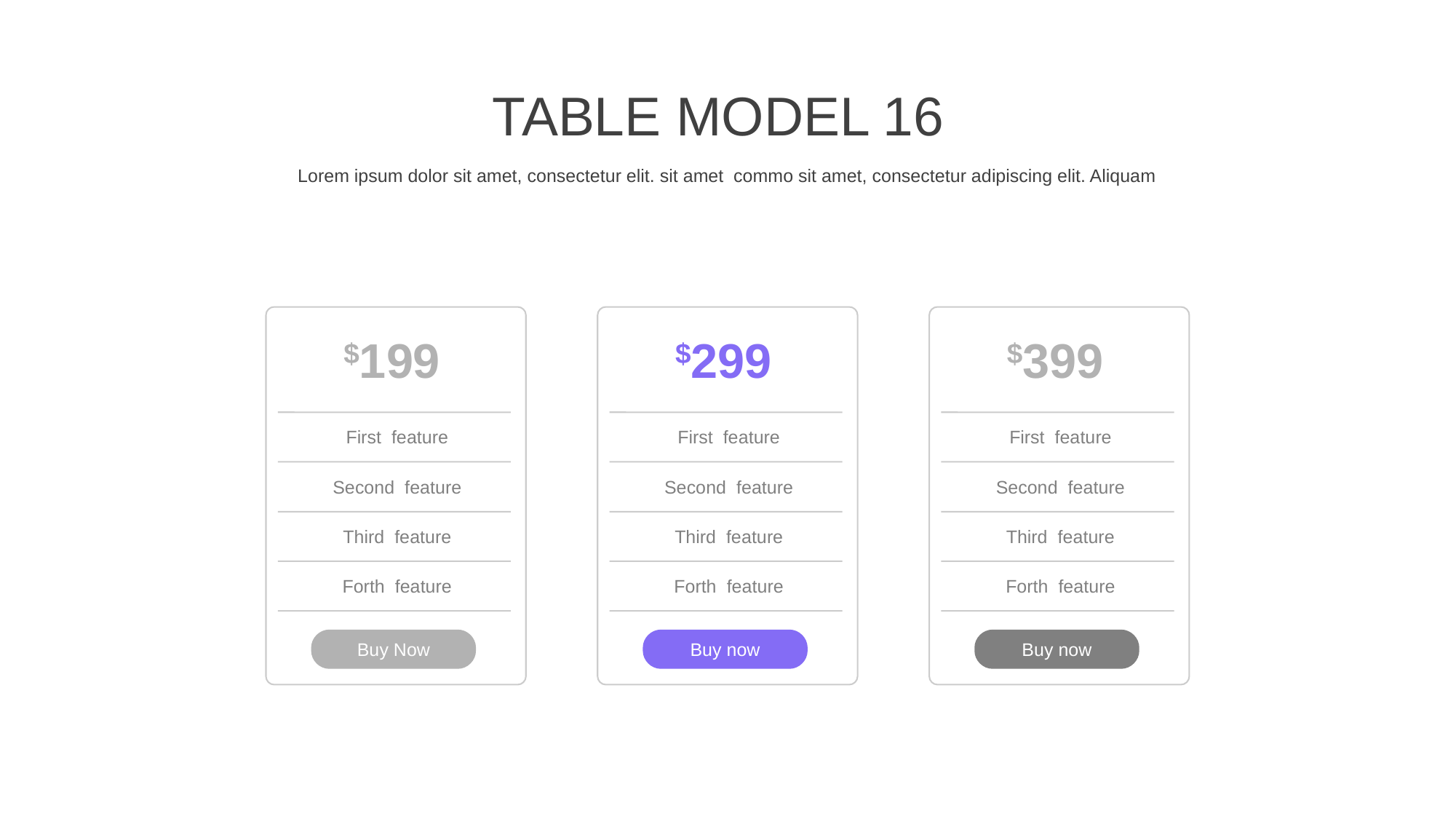

TABLE MODEL 16
Lorem ipsum dolor sit amet, consectetur elit. sit amet  commo sit amet, consectetur adipiscing elit. Aliquam

$199
$299
$399

First  feature
First  feature
First  feature

Second  feature
Second  feature
Second  feature

Third  feature
Third  feature
Third  feature

Forth  feature
Forth  feature
Forth  feature

Buy Now
Buy now
Buy now